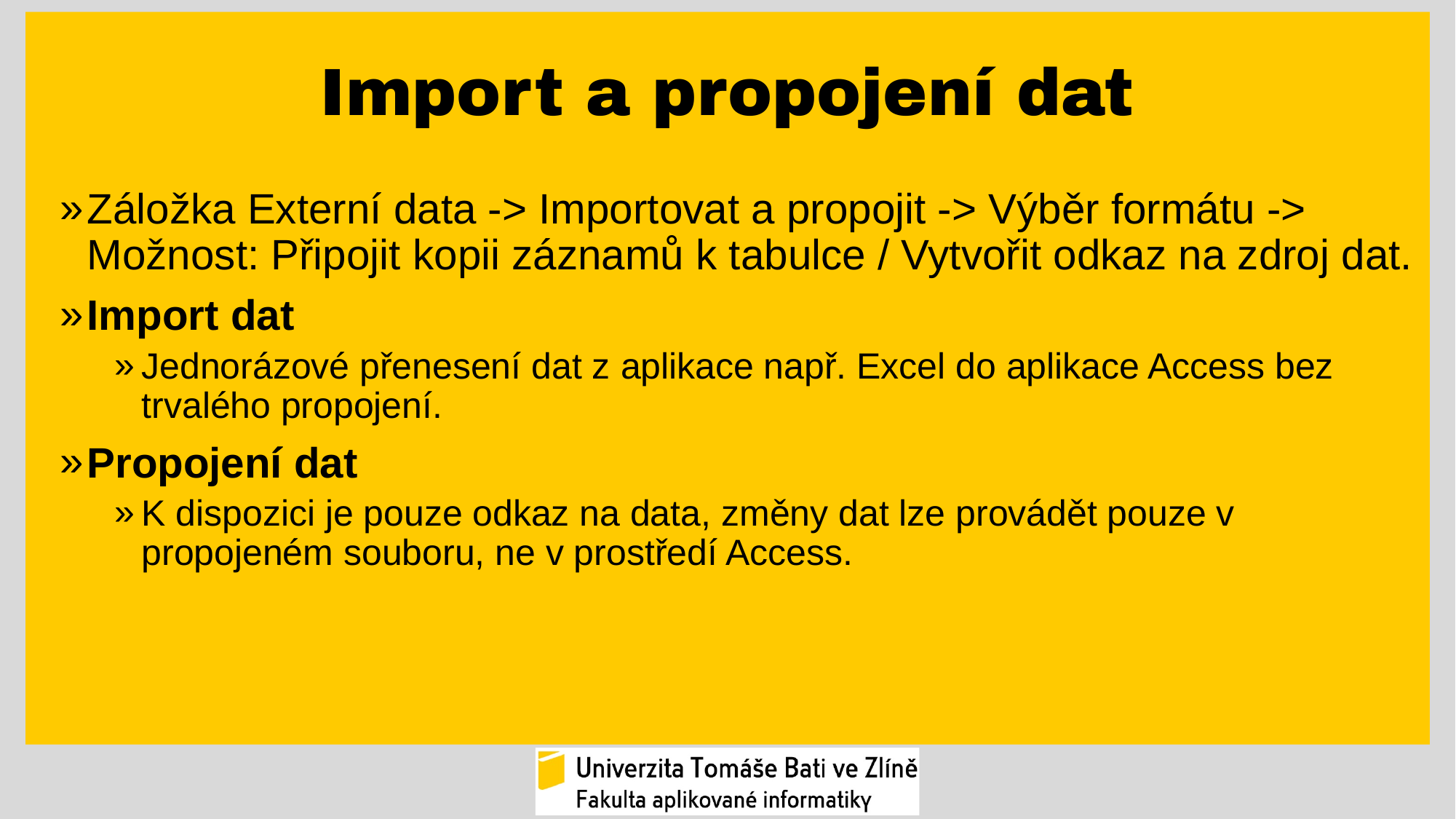

# Import a propojení dat
Záložka Externí data -> Importovat a propojit -> Výběr formátu -> Možnost: Připojit kopii záznamů k tabulce / Vytvořit odkaz na zdroj dat.
Import dat
Jednorázové přenesení dat z aplikace např. Excel do aplikace Access bez trvalého propojení.
Propojení dat
K dispozici je pouze odkaz na data, změny dat lze provádět pouze v propojeném souboru, ne v prostředí Access.